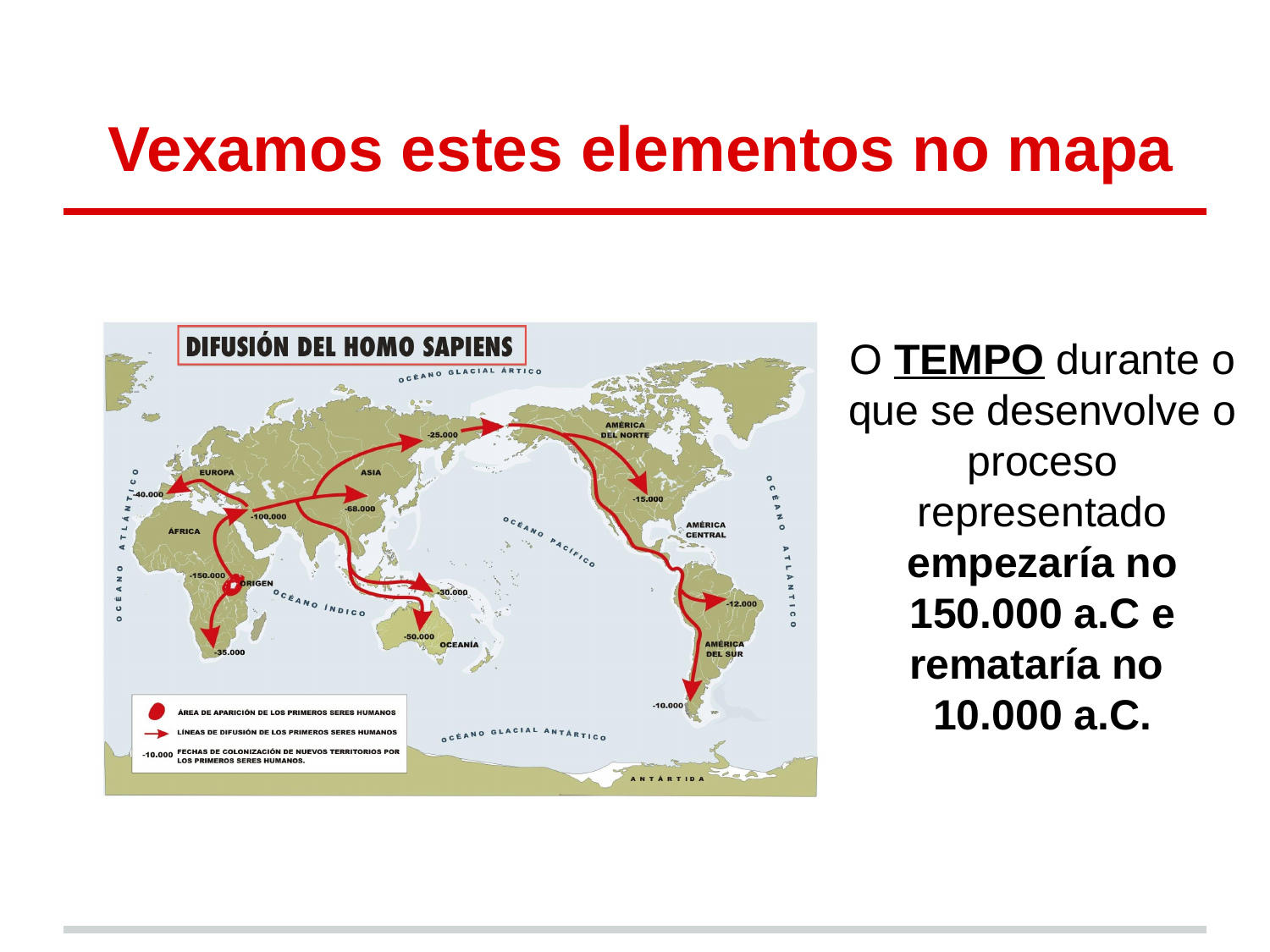

# Vexamos estes elementos no mapa

O TEMPO durante o que se desenvolve o proceso representado empezaría no 150.000 a.C e remataría no  10.000 a.C.